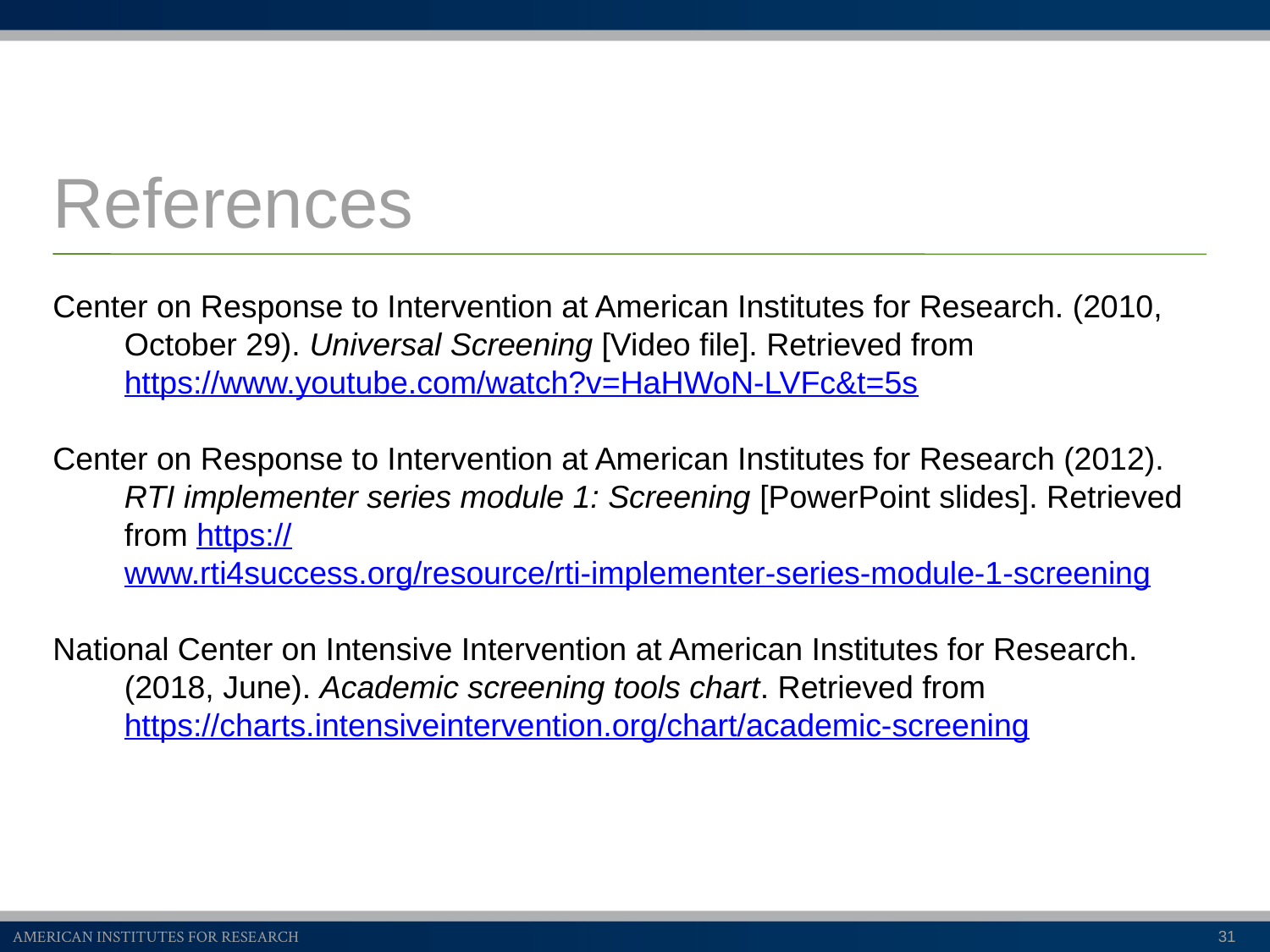

# References
Center on Response to Intervention at American Institutes for Research. (2010, October 29). Universal Screening [Video file]. Retrieved from https://www.youtube.com/watch?v=HaHWoN-LVFc&t=5s

Center on Response to Intervention at American Institutes for Research (2012). RTI implementer series module 1: Screening [PowerPoint slides]. Retrieved from https://www.rti4success.org/resource/rti-implementer-series-module-1-screening

National Center on Intensive Intervention at American Institutes for Research. (2018, June). Academic screening tools chart. Retrieved from https://charts.intensiveintervention.org/chart/academic-screening

31